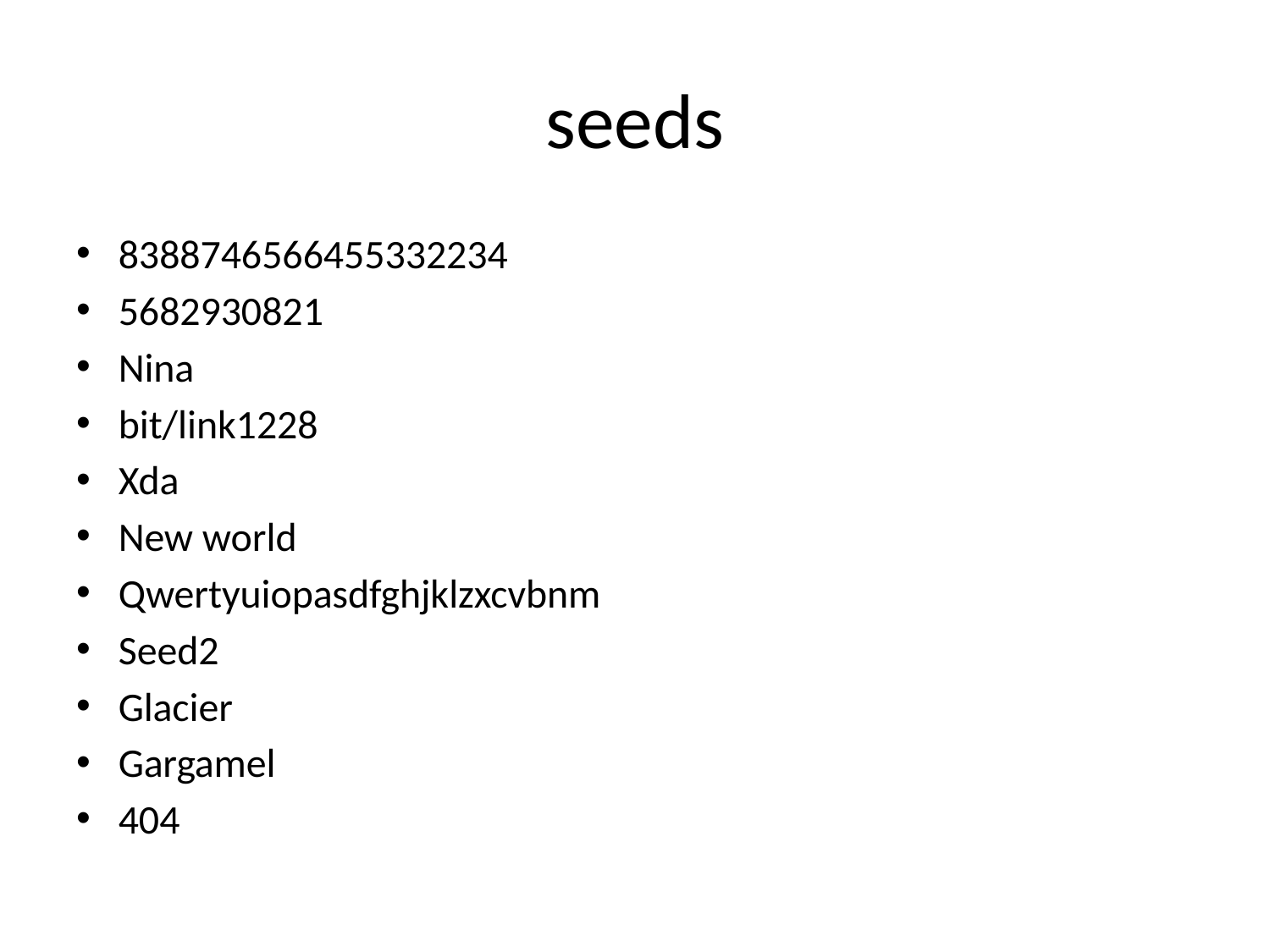

# seeds
8388746566455332234
5682930821
Nina
bit/link1228
Xda
New world
Qwertyuiopasdfghjklzxcvbnm
Seed2
Glacier
Gargamel
404